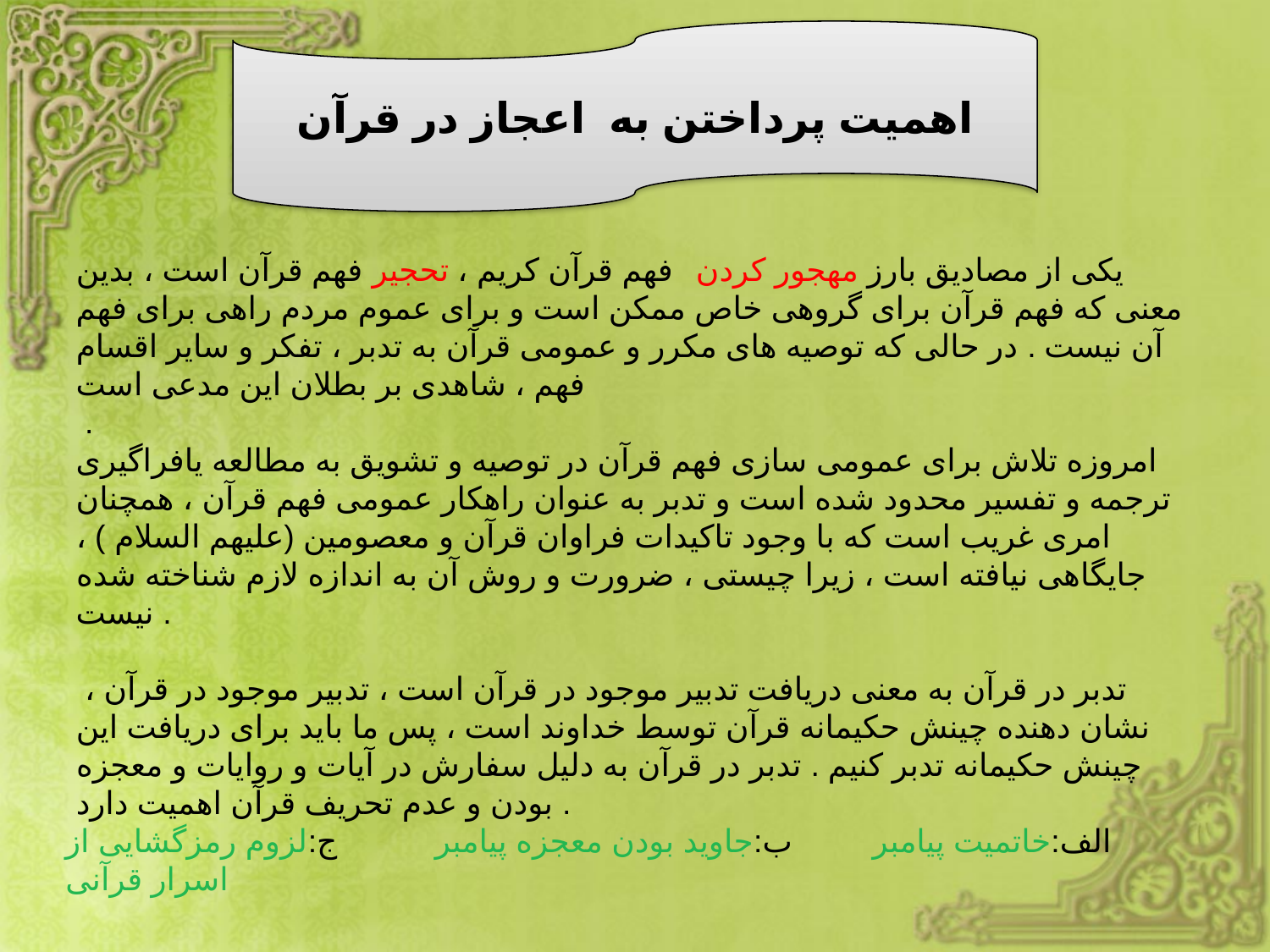

اهمیت پرداختن به  اعجاز در قرآن
یکی از مصادیق بارز مهجور کردن فهم قرآن کریم ، تحجیر فهم قرآن است ، بدین معنی که فهم قرآن برای گروهی خاص ممکن است و برای عموم مردم راهی برای فهم آن نیست . در حالی که توصیه های مکرر و عمومی قرآن به تدبر ، تفکر و سایر اقسام فهم ، شاهدی بر بطلان این مدعی است
 .
امروزه تلاش برای عمومی سازی فهم قرآن در توصیه و تشویق به مطالعه یافراگیری ترجمه و تفسیر محدود شده است و تدبر به عنوان راهکار عمومی فهم قرآن ، همچنان امری غریب است که با وجود تاکیدات فراوان قرآن و معصومین (علیهم السلام ) ، جایگاهی نیافته است ، زیرا چیستی ، ضرورت و روش آن به اندازه لازم شناخته شده نیست .
 تدبر در قرآن به معنی دریافت تدبیر موجود در قرآن است ، تدبیر موجود در قرآن ، نشان دهنده چینش حکیمانه قرآن توسط خداوند است ، پس ما باید برای دریافت این چینش حکیمانه تدبر کنیم . تدبر در قرآن به دلیل سفارش در آیات و روایات و معجزه بودن و عدم تحریف قرآن اهمیت دارد .
الف:خاتمیت پیامبر         ب:جاوید بودن معجزه پیامبر           ج:لزوم رمزگشایی از اسرار قرآنی